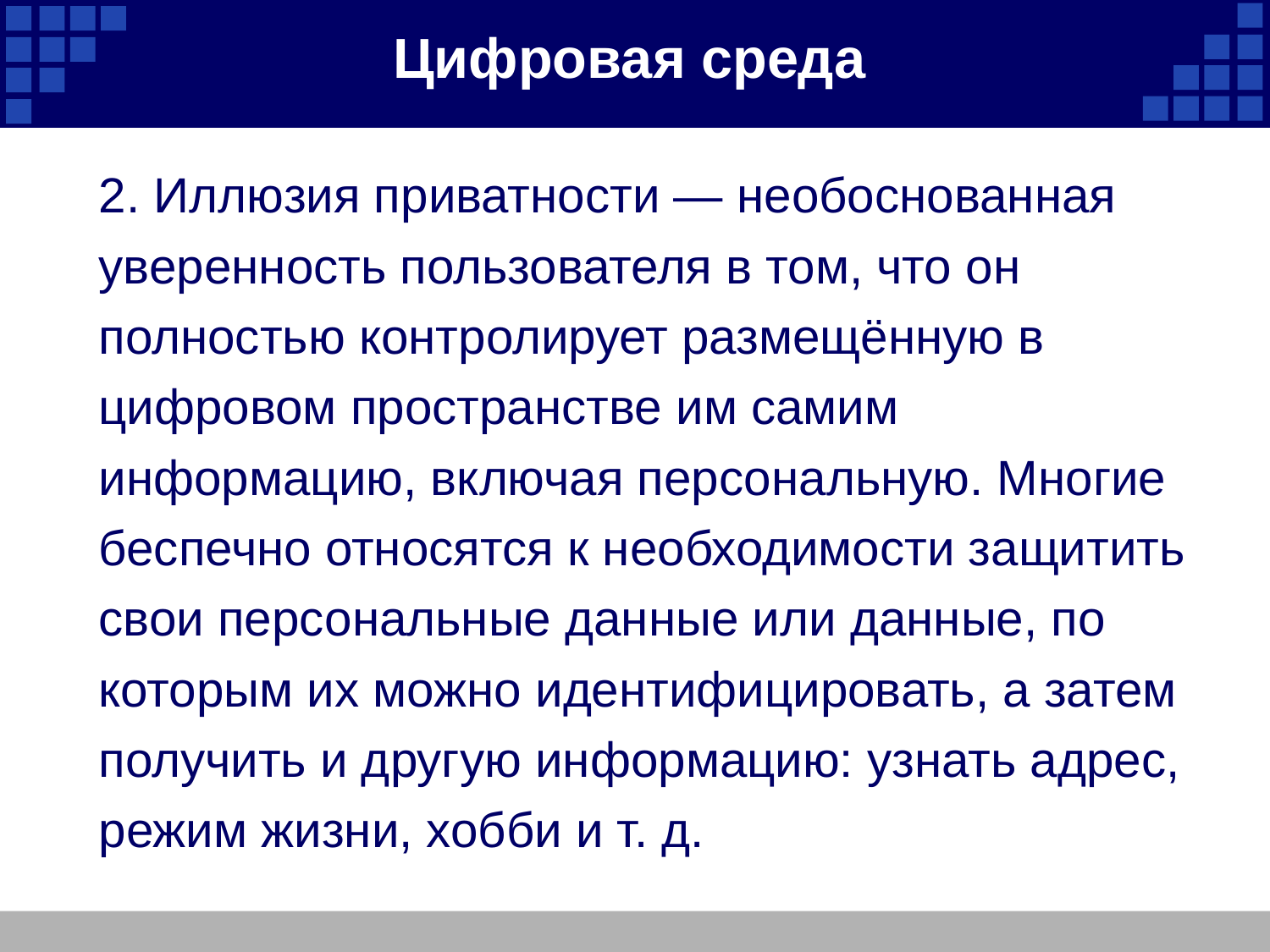

# Цифровая среда
2. Иллюзия приватности — необоснованная уверенность пользователя в том, что он полностью контролирует размещённую в цифровом пространстве им самим информацию, включая персональную. Многие беспечно относятся к необходимости защитить свои персональные данные или данные, по которым их можно идентифицировать, а затем получить и другую информацию: узнать адрес, режим жизни, хобби и т. д.